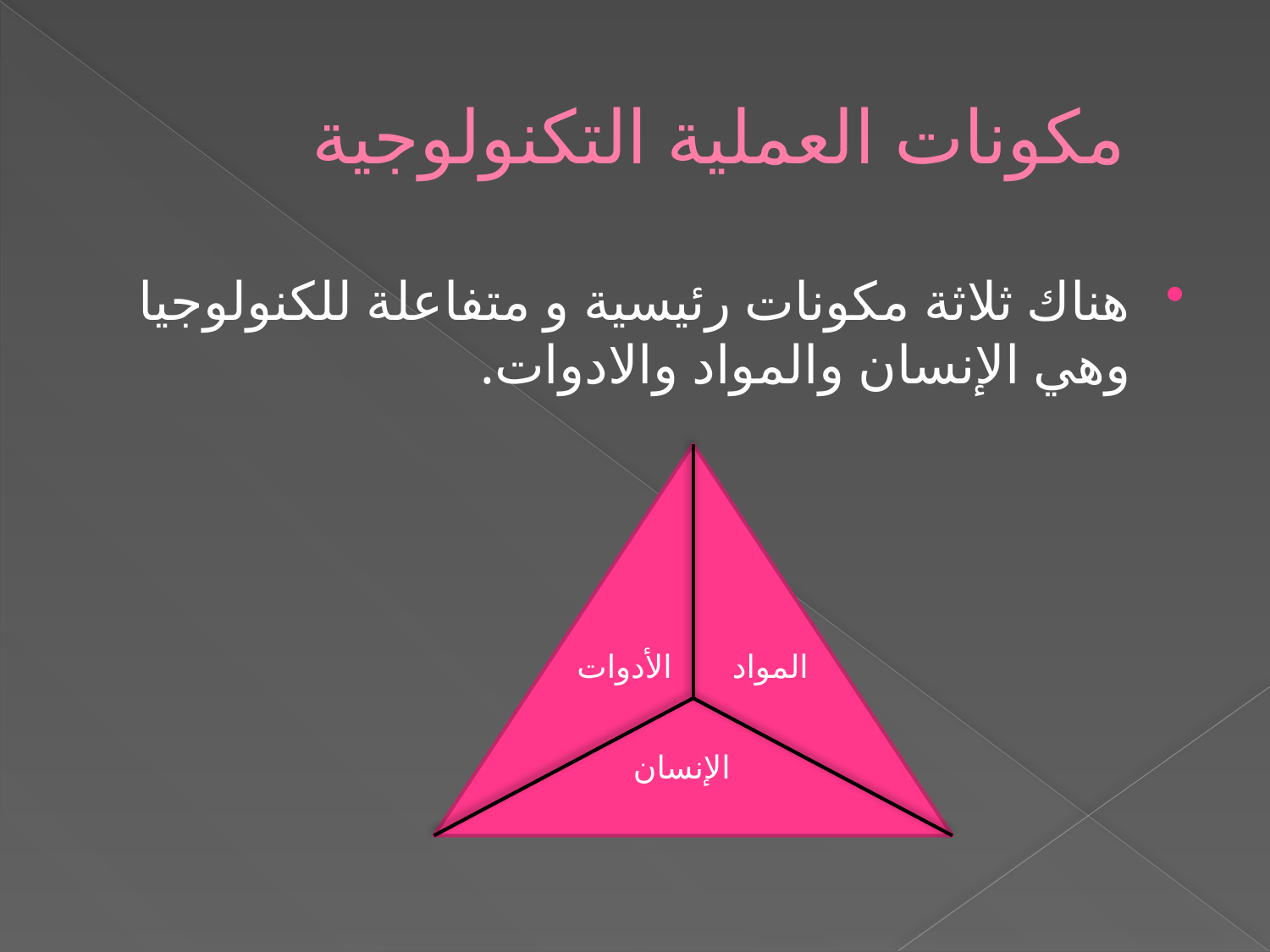

# مكونات العملية التكنولوجية
هناك ثلاثة مكونات رئيسية و متفاعلة للكنولوجيا وهي الإنسان والمواد والادوات.

المواد
الأدوات
الإنسان